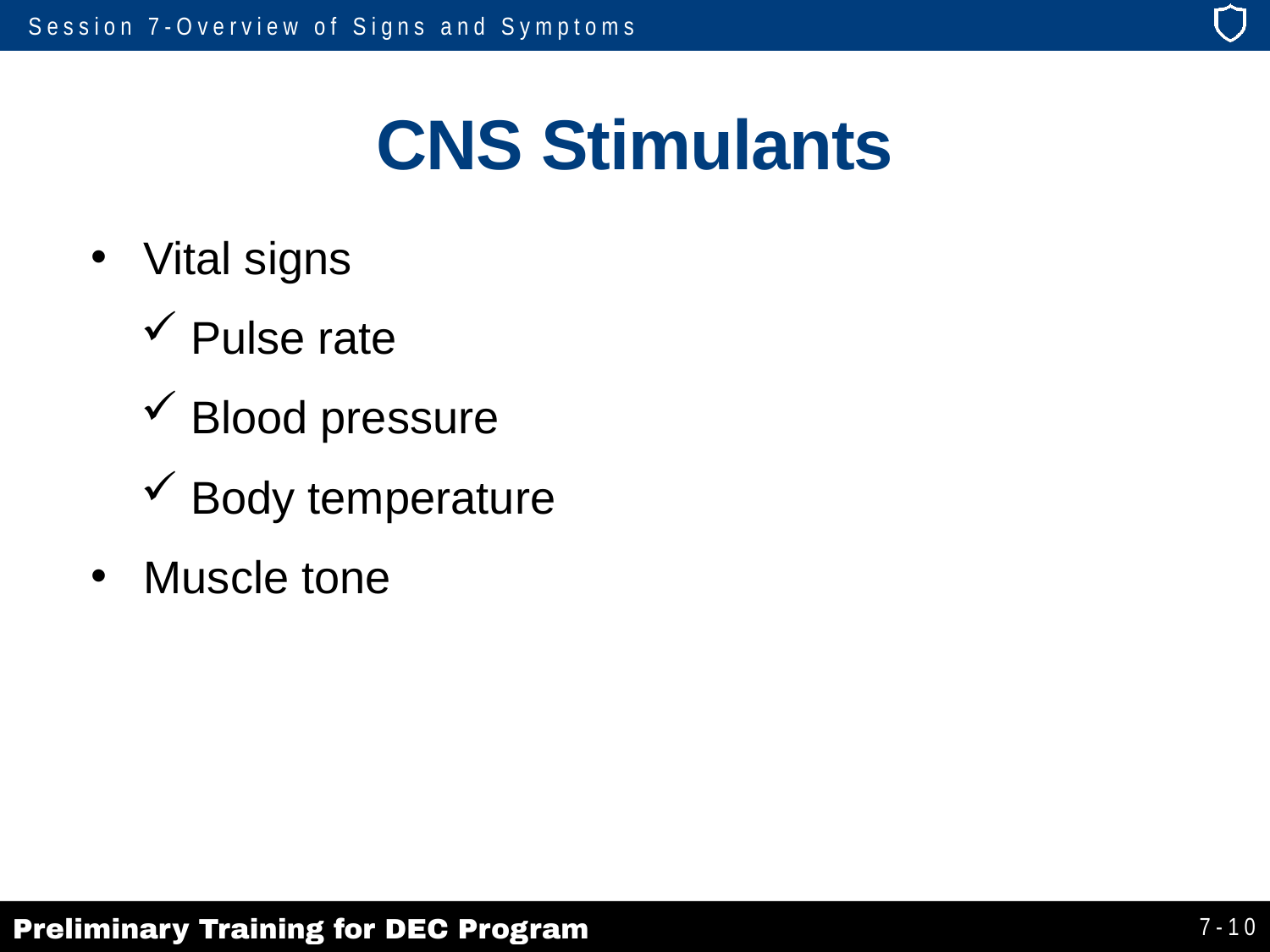

# CNS Stimulants
Vital signs
Pulse rate
Blood pressure
Body temperature
Muscle tone

7-10